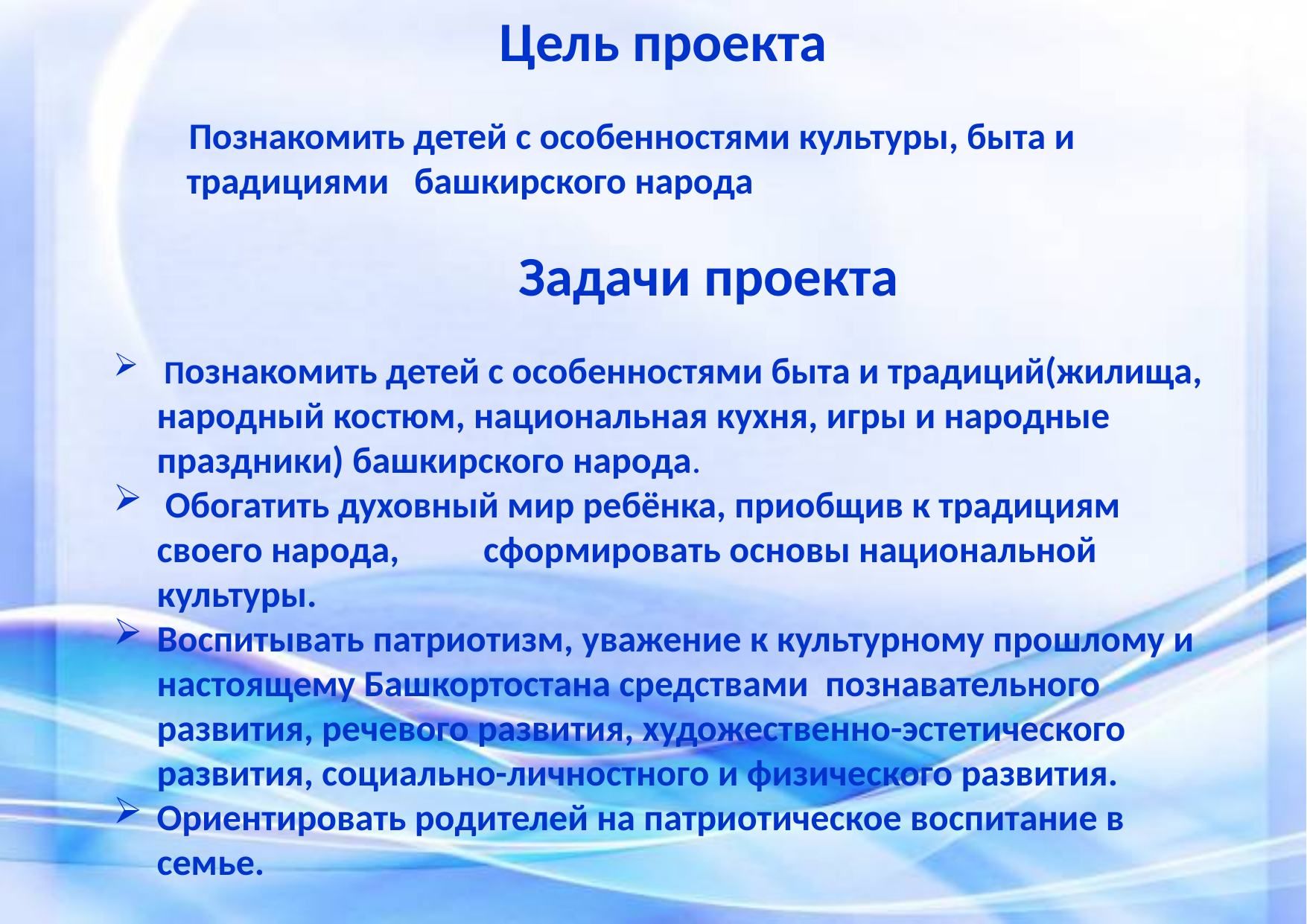

Цель проекта

         Познакомить детей с особенностями культуры, быта и         традициями   башкирского народа

                                Задачи проекта

 Познакомить детей с особенностями быта и традиций(жилища, народный костюм, национальная кухня, игры и народные праздники) башкирского народа.
 Обогатить духовный мир ребёнка, приобщив к традициям своего народа,          сформировать основы национальной культуры.
Воспитывать патриотизм, уважение к культурному прошлому и настоящему Башкортостана средствами  познавательного развития, речевого развития, художественно-эстетического развития, социально-личностного и физического развития.
Ориентировать родителей на патриотическое воспитание в семье.